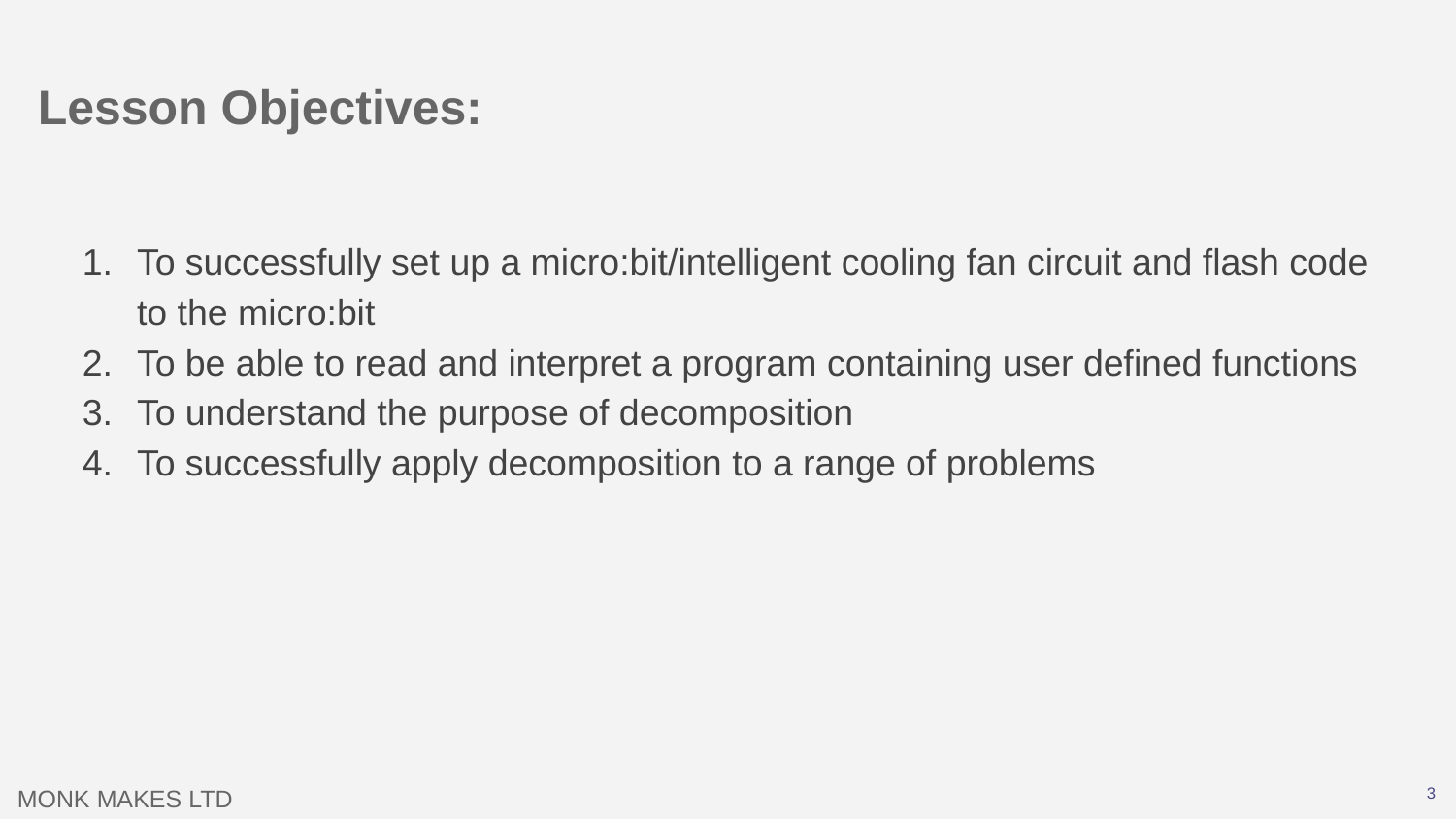

# Lesson Objectives:
To successfully set up a micro:bit/intelligent cooling fan circuit and flash code to the micro:bit
To be able to read and interpret a program containing user defined functions
To understand the purpose of decomposition
To successfully apply decomposition to a range of problems

3